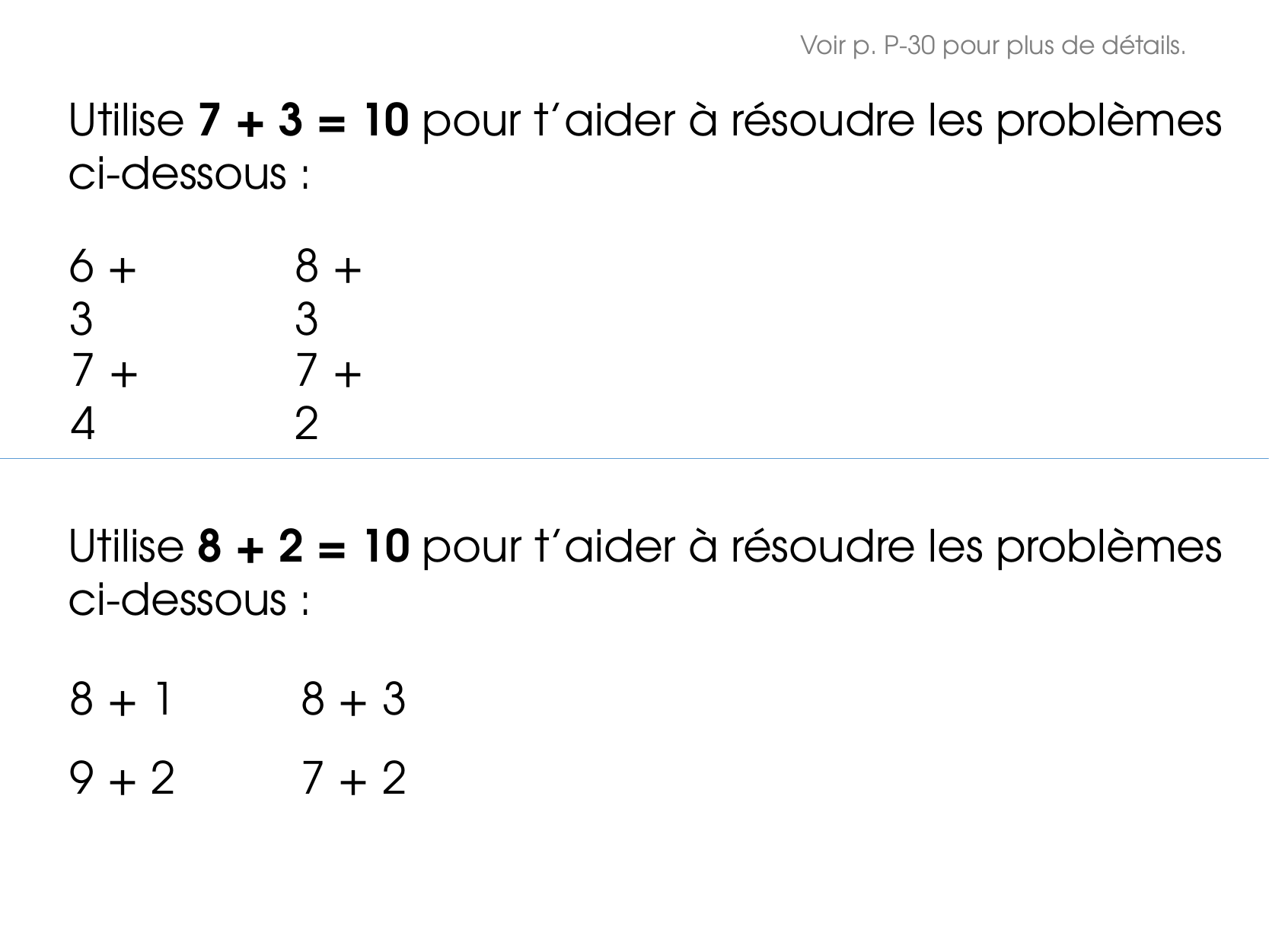

Voir p. P-30 pour plus de détails.
Utilise 7 + 3 = 10 pour t’aider à résoudre les problèmes ci-dessous :
6 + 3
8 + 3
7 + 4
7 + 2
Utilise 8 + 2 = 10 pour t’aider à résoudre les problèmes ci-dessous :
8 + 1
8 + 3
9 + 2
7 + 2